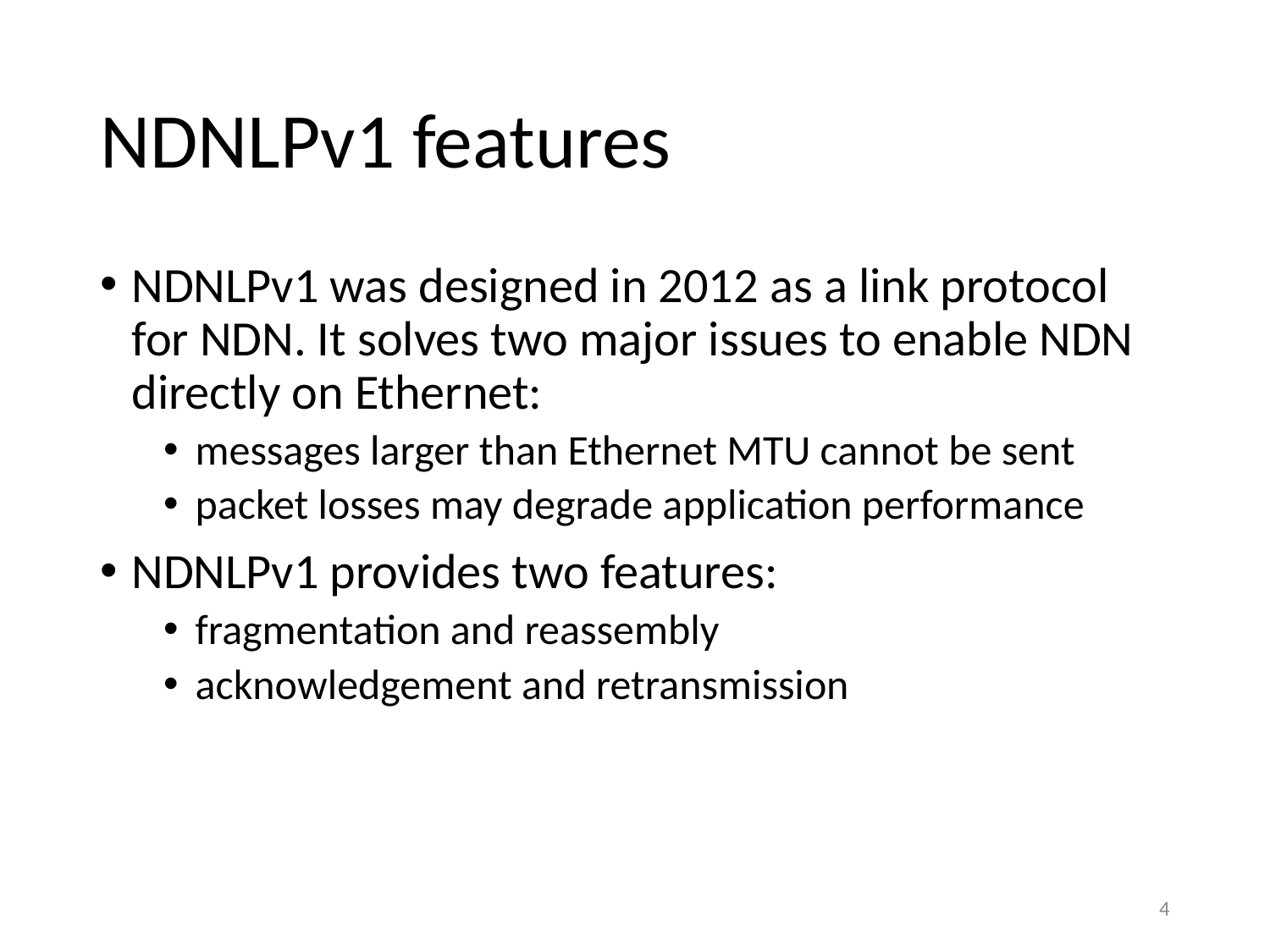

# NDNLPv1 features
NDNLPv1 was designed in 2012 as a link protocol for NDN. It solves two major issues to enable NDN directly on Ethernet:
messages larger than Ethernet MTU cannot be sent
packet losses may degrade application performance
NDNLPv1 provides two features:
fragmentation and reassembly
acknowledgement and retransmission
4